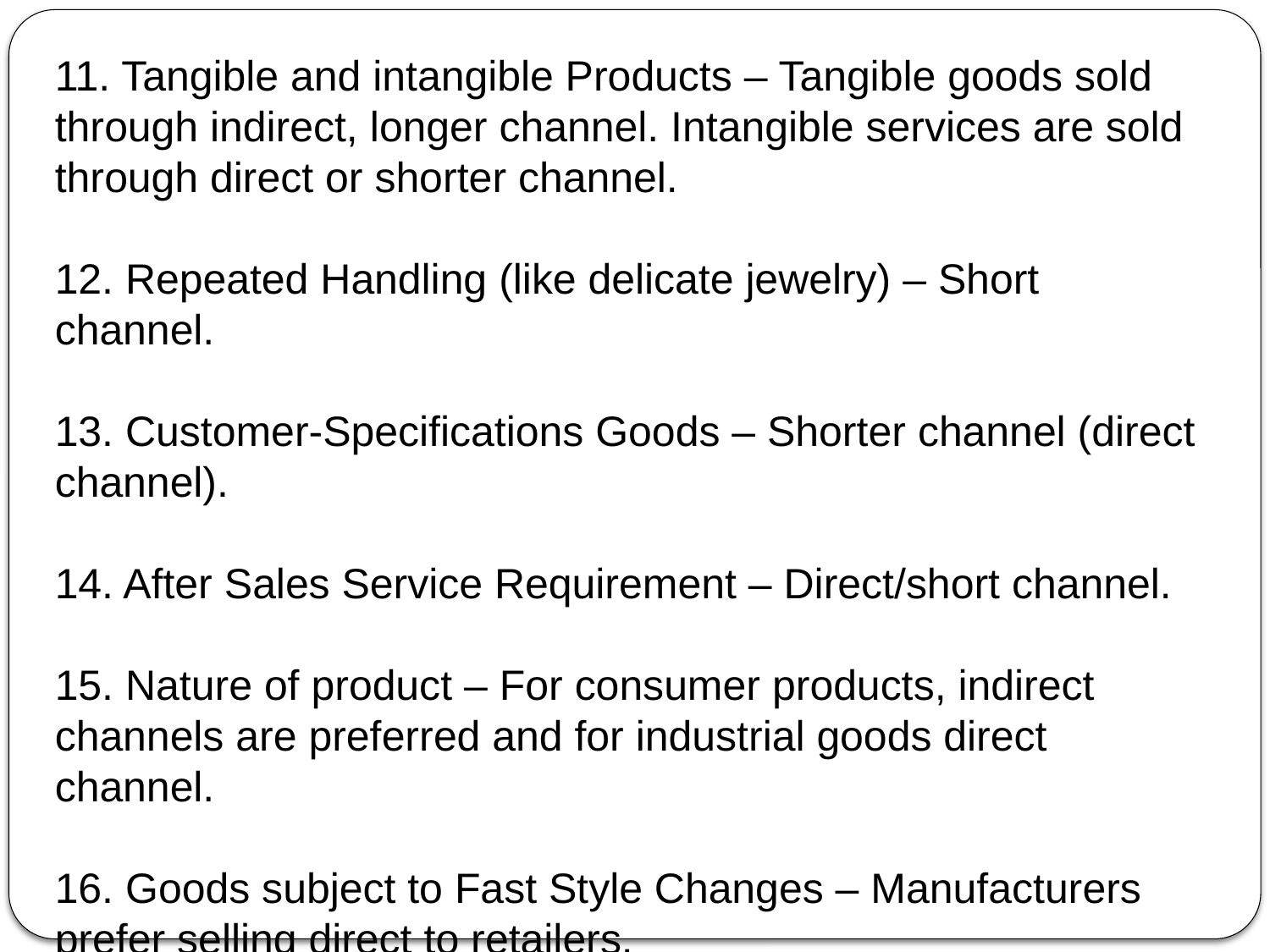

11. Tangible and intangible Products – Tangible goods sold through indirect, longer channel. Intangible services are sold through direct or shorter channel.

12. Repeated Handling (like delicate jewelry) – Short channel.

13. Customer-Specifications Goods – Shorter channel (direct channel).

14. After Sales Service Requirement – Direct/short channel.

15. Nature of product – For consumer products, indirect channels are preferred and for industrial goods direct channel.

16. Goods subject to Fast Style Changes – Manufacturers prefer selling direct to retailers.